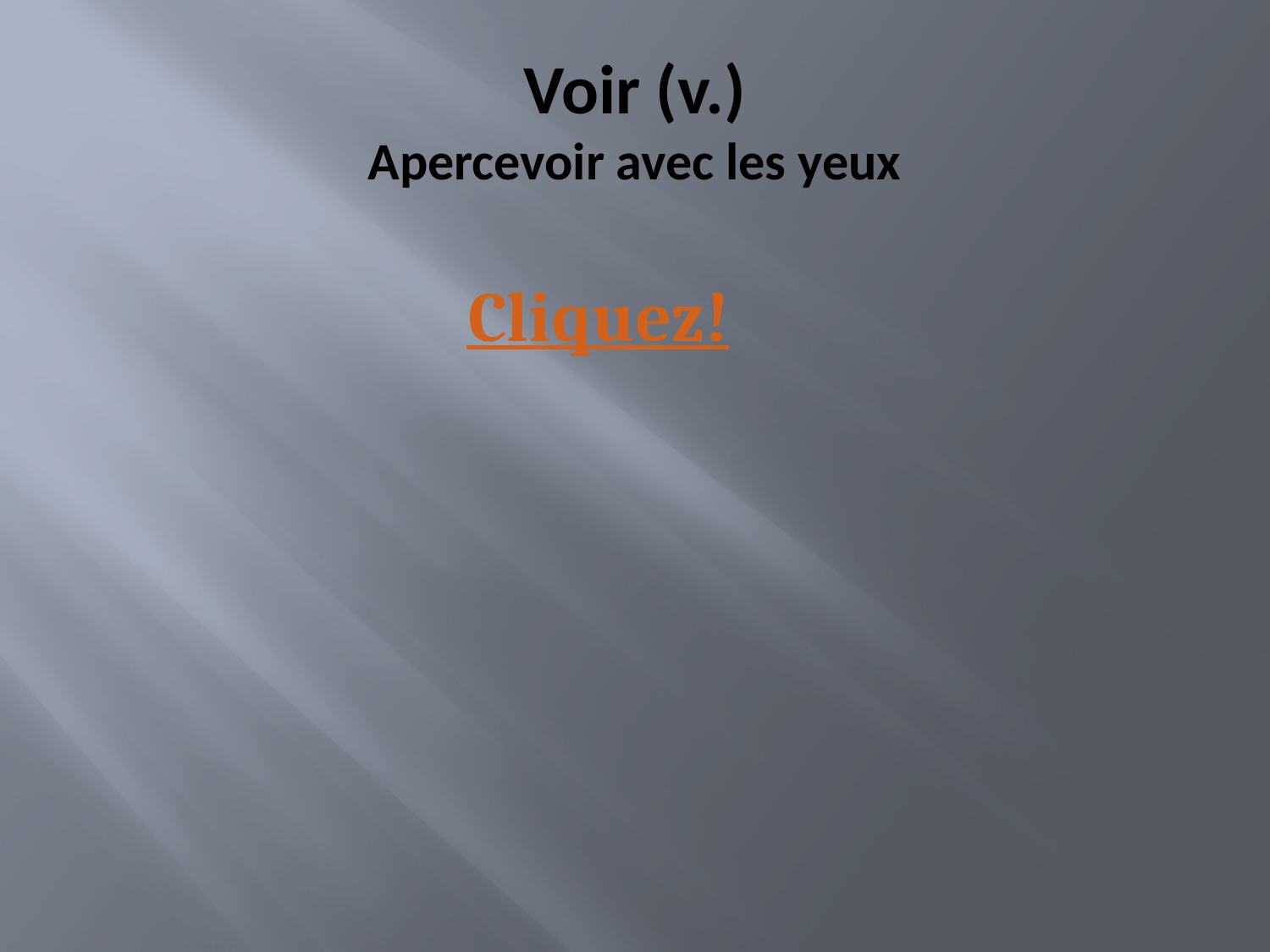

# Voir (v.) Apercevoir avec les yeux
Cliquez!